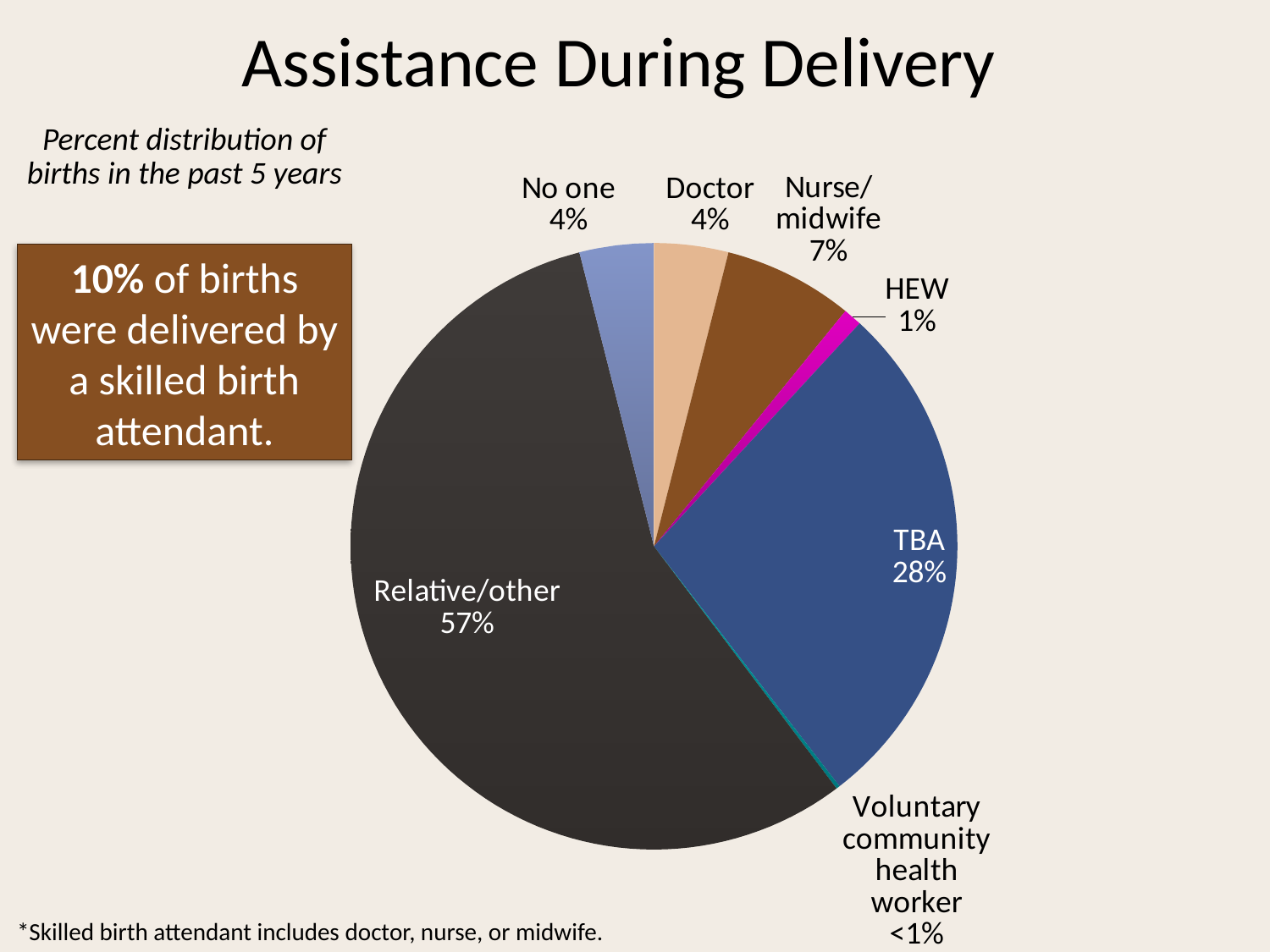

# Assistance During Delivery
Percent distribution of births in the past 5 years

### Chart

| Category | Sales |
|---|---|
| Doctor | 4.0 |
| Nurse/midwife | 7.0 |
| HEW | 1.0 |
| TBA | 28.0 |
| Voluntary community health worker | 0.2 |
| Relative/other | 57.0 |
| No one | 4.0 |
10% of births were delivered by a skilled birth attendant.
*Skilled birth attendant includes doctor, nurse, or midwife.